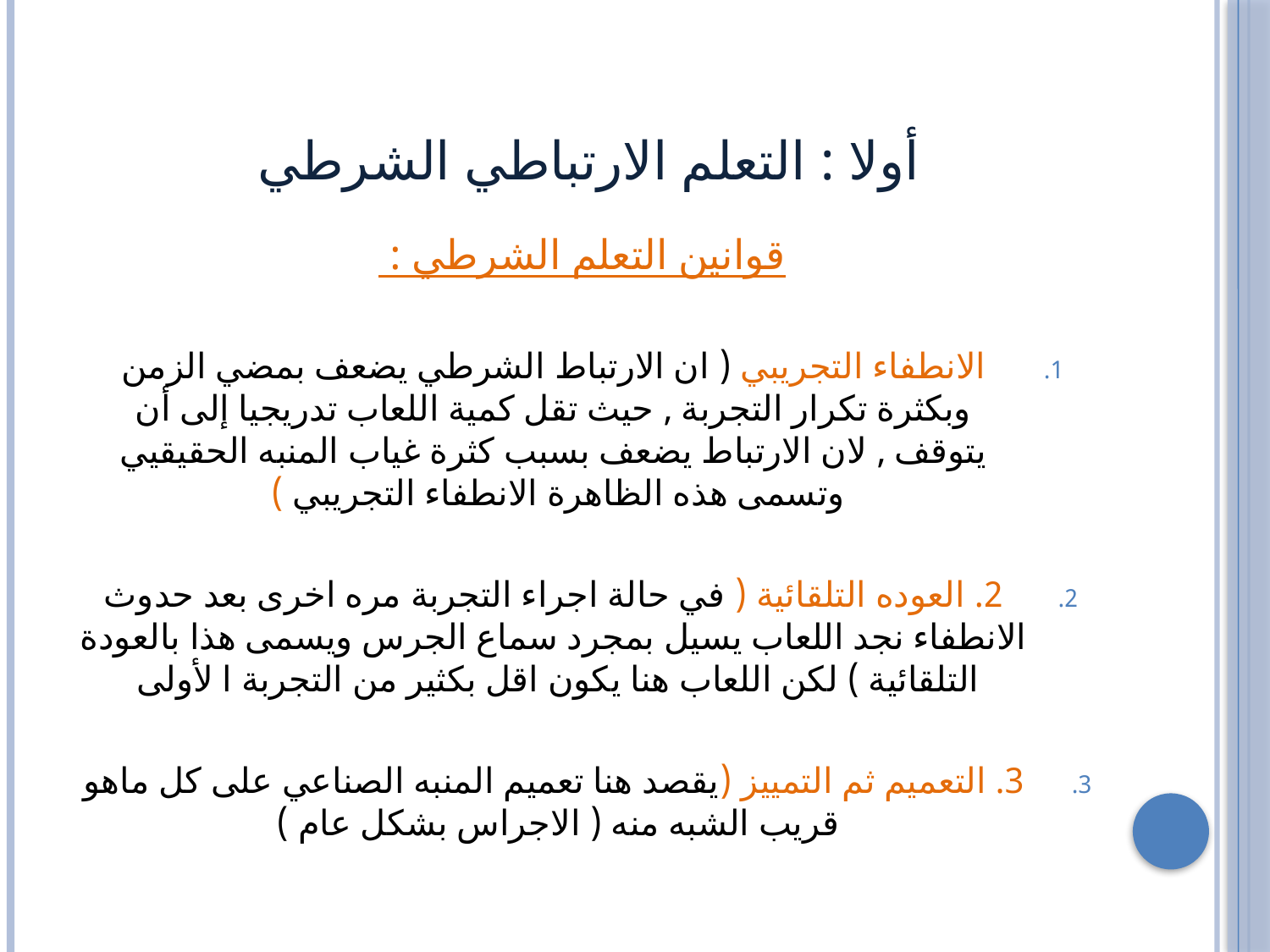

# أولا : التعلم الارتباطي الشرطي
قوانين التعلم الشرطي :

الانطفاء التجريبي ( ان الارتباط الشرطي يضعف بمضي الزمن وبكثرة تكرار التجربة , حيث تقل كمية اللعاب تدريجيا إلى أن يتوقف , لان الارتباط يضعف بسبب كثرة غياب المنبه الحقيقيي وتسمى هذه الظاهرة الانطفاء التجريبي )

2. العوده التلقائية ( في حالة اجراء التجربة مره اخرى بعد حدوث الانطفاء نجد اللعاب يسيل بمجرد سماع الجرس ويسمى هذا بالعودة التلقائية ) لكن اللعاب هنا يكون اقل بكثير من التجربة ا لأولى

3. التعميم ثم التمييز (يقصد هنا تعميم المنبه الصناعي على كل ماهو قريب الشبه منه ( الاجراس بشكل عام )